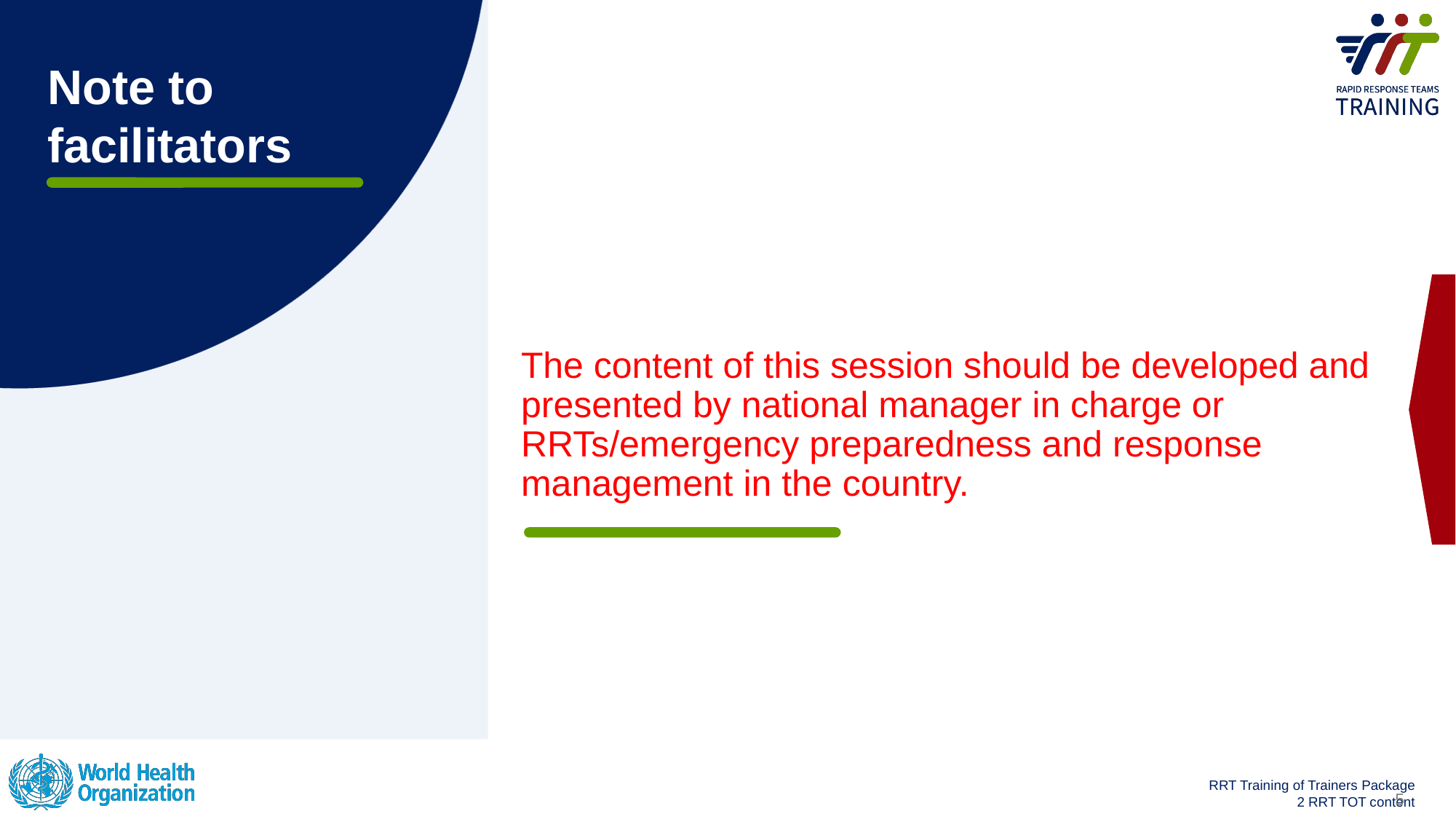

Note to
facilitators

The content of this session should be developed and presented by national manager in charge or RRTs/emergency preparedness and response management in the country.